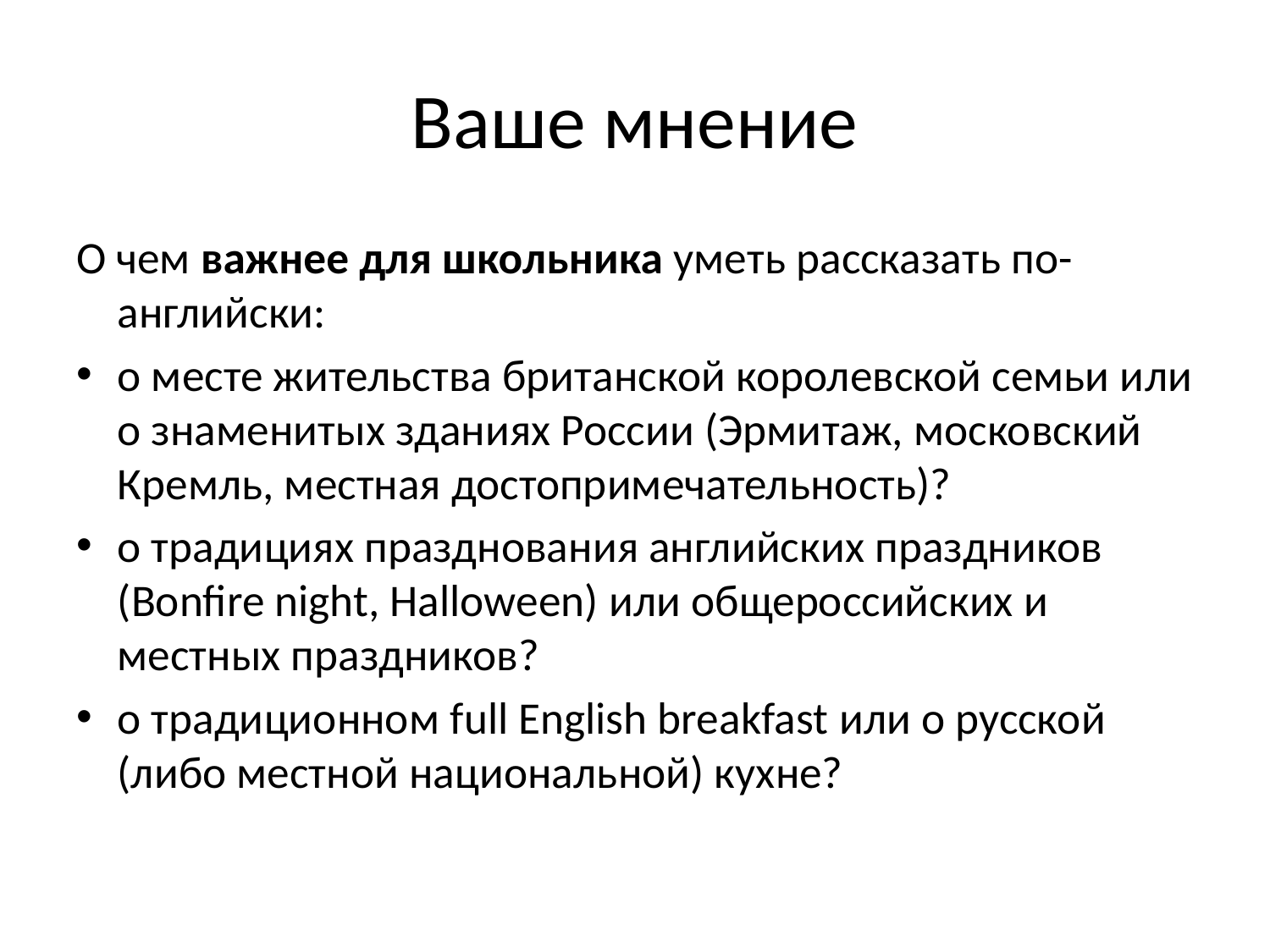

# Ваше мнение
О чем важнее для школьника уметь рассказать по-английски:
о месте жительства британской королевской семьи или о знаменитых зданиях России (Эрмитаж, московский Кремль, местная достопримечательность)?
о традициях празднования английских праздников (Bonfire night, Halloween) или общероссийских и местных праздников?
о традиционном full English breakfast или о русской (либо местной национальной) кухне?